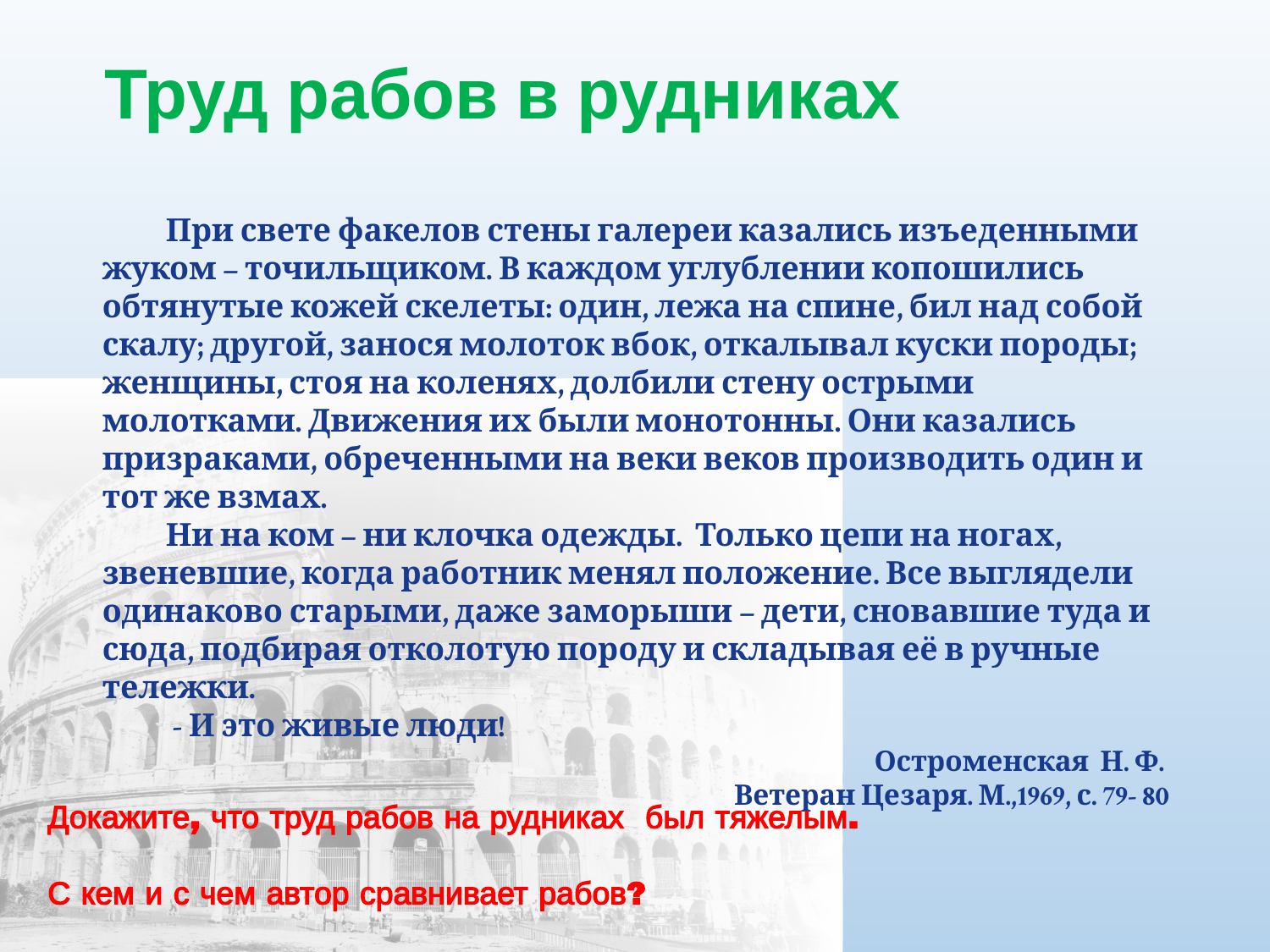

# Труд рабов в рудниках
При свете факелов стены галереи казались изъеденными жуком – точильщиком. В каждом углублении копошились обтянутые кожей скелеты: один, лежа на спине, бил над собой скалу; другой, занося молоток вбок, откалывал куски породы; женщины, стоя на коленях, долбили стену острыми молотками. Движения их были монотонны. Они казались призраками, обреченными на веки веков производить один и тот же взмах.
Ни на ком – ни клочка одежды.  Только цепи на ногах, звеневшие, когда работник менял положение. Все выглядели одинаково старыми, даже заморыши – дети, сновавшие туда и сюда, подбирая отколотую породу и складывая её в ручные тележки.
 - И это живые люди!
Остроменская  Н. Ф.
Ветеран Цезаря. М.,1969, с. 79- 80

Докажите, что труд рабов на рудниках  был тяжелым.

С кем и с чем автор сравнивает рабов?